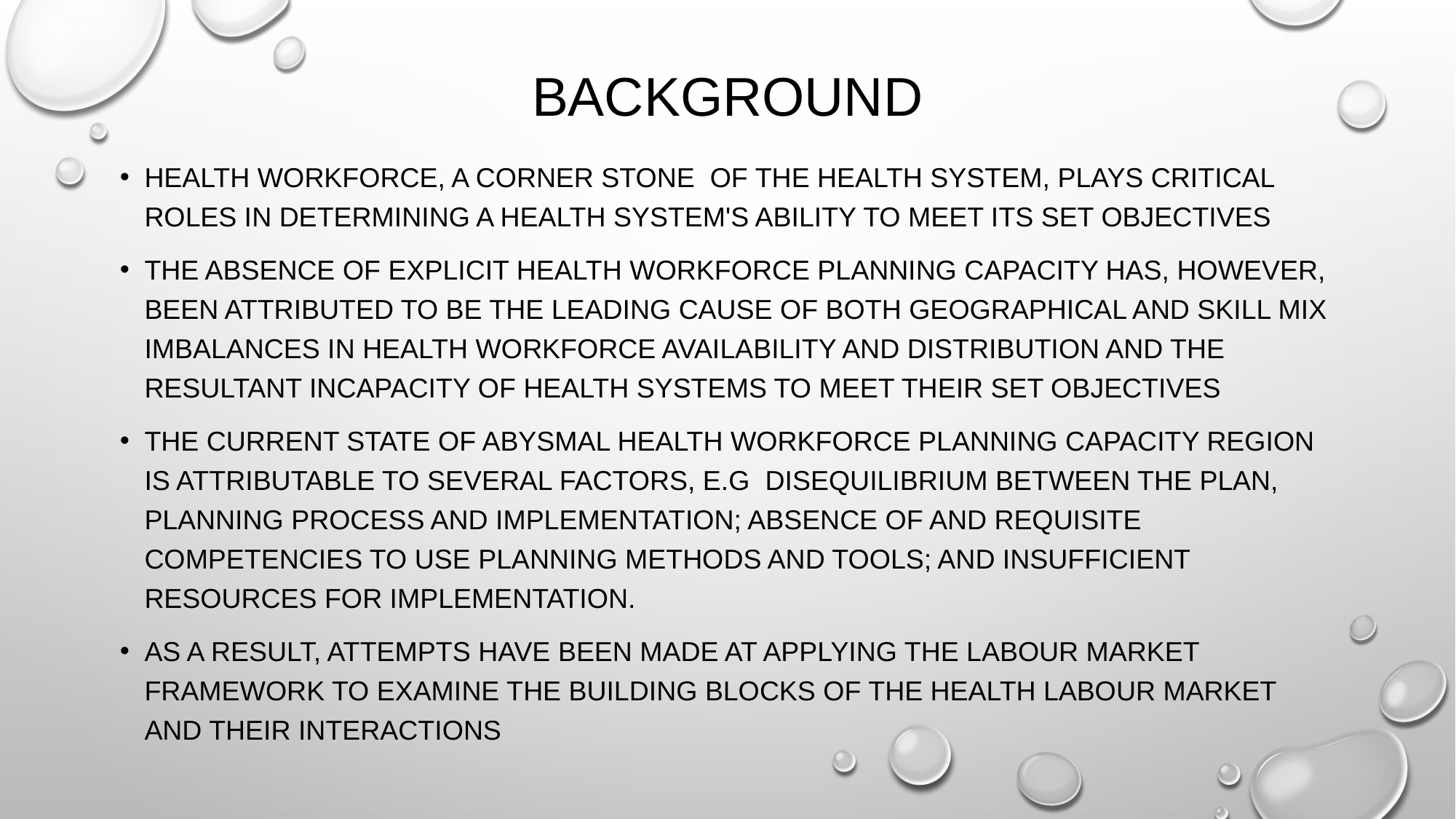

# Background
Health workforce, a corner stone  of the health system, plays critical roles in determining a health system's ability to meet its set objectives
The absence of explicit health workforce planning capacity has, however, been attributed to be the leading cause of both geographical and skill mix imbalances in health workforce availability and distribution and the resultant incapacity of health systems to meet their set objectives
The current state of abysmal health workforce planning capacity region  is attributable to several factors, E.G  disequilibrium between the plan, planning process and implementation; absence of and requisite competencies to use planning methods and tools; and insufficient resources for implementation.
As a result, attempts have been made at applying the labour market framework to examine the building blocks of the health labour market and their interactions